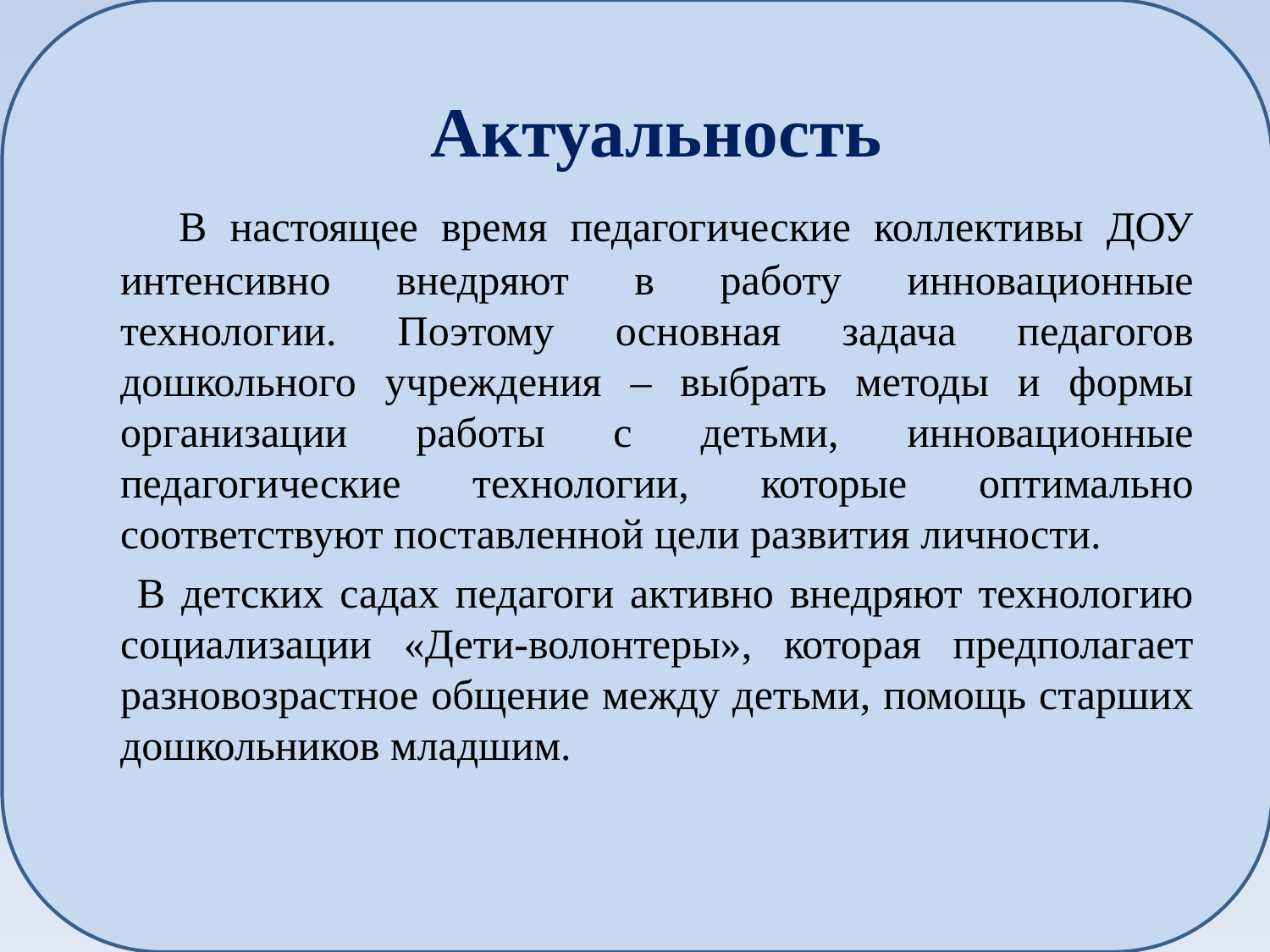

Актуальность

    В настоящее время педагогические коллективы ДОУ интенсивно внедряют в работу инновационные технологии. Поэтому основная задача педагогов дошкольного учреждения – выбрать методы и формы организации работы с детьми, инновационные педагогические технологии, которые оптимально соответствуют поставленной цели развития личности.
    В детских садах педагоги активно внедряют технологию социализации «Дети-волонтеры», которая предполагает разновозрастное общение между детьми, помощь старших дошкольников младшим.